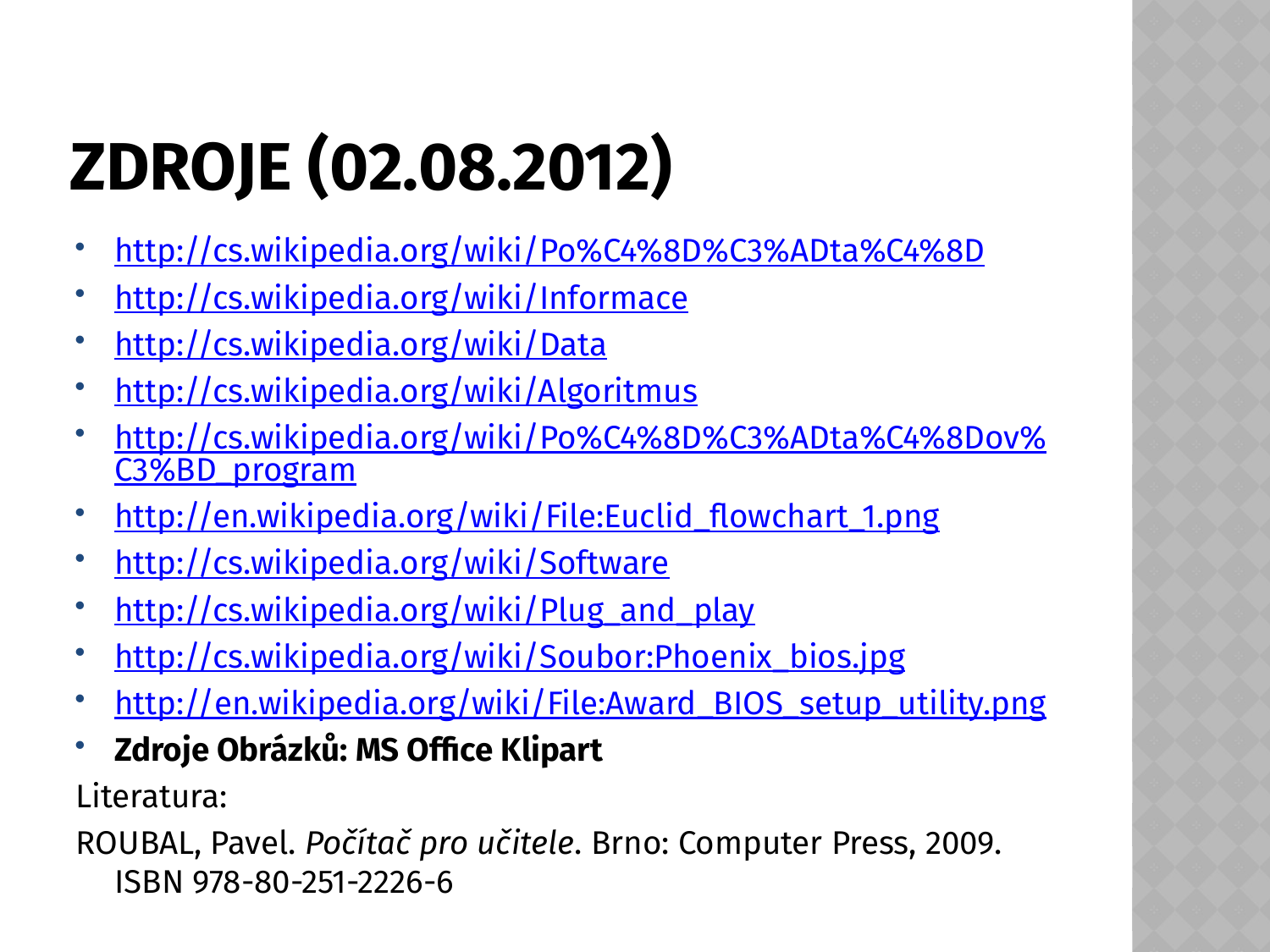

# Zdroje (02.08.2012)
http://cs.wikipedia.org/wiki/Po%C4%8D%C3%ADta%C4%8D
http://cs.wikipedia.org/wiki/Informace
http://cs.wikipedia.org/wiki/Data
http://cs.wikipedia.org/wiki/Algoritmus
http://cs.wikipedia.org/wiki/Po%C4%8D%C3%ADta%C4%8Dov%C3%BD_program
http://en.wikipedia.org/wiki/File:Euclid_flowchart_1.png
http://cs.wikipedia.org/wiki/Software
http://cs.wikipedia.org/wiki/Plug_and_play
http://cs.wikipedia.org/wiki/Soubor:Phoenix_bios.jpg
http://en.wikipedia.org/wiki/File:Award_BIOS_setup_utility.png
Zdroje Obrázků: MS Office Klipart
Literatura:
ROUBAL, Pavel. Počítač pro učitele. Brno: Computer Press, 2009. ISBN 978-80-251-2226-6